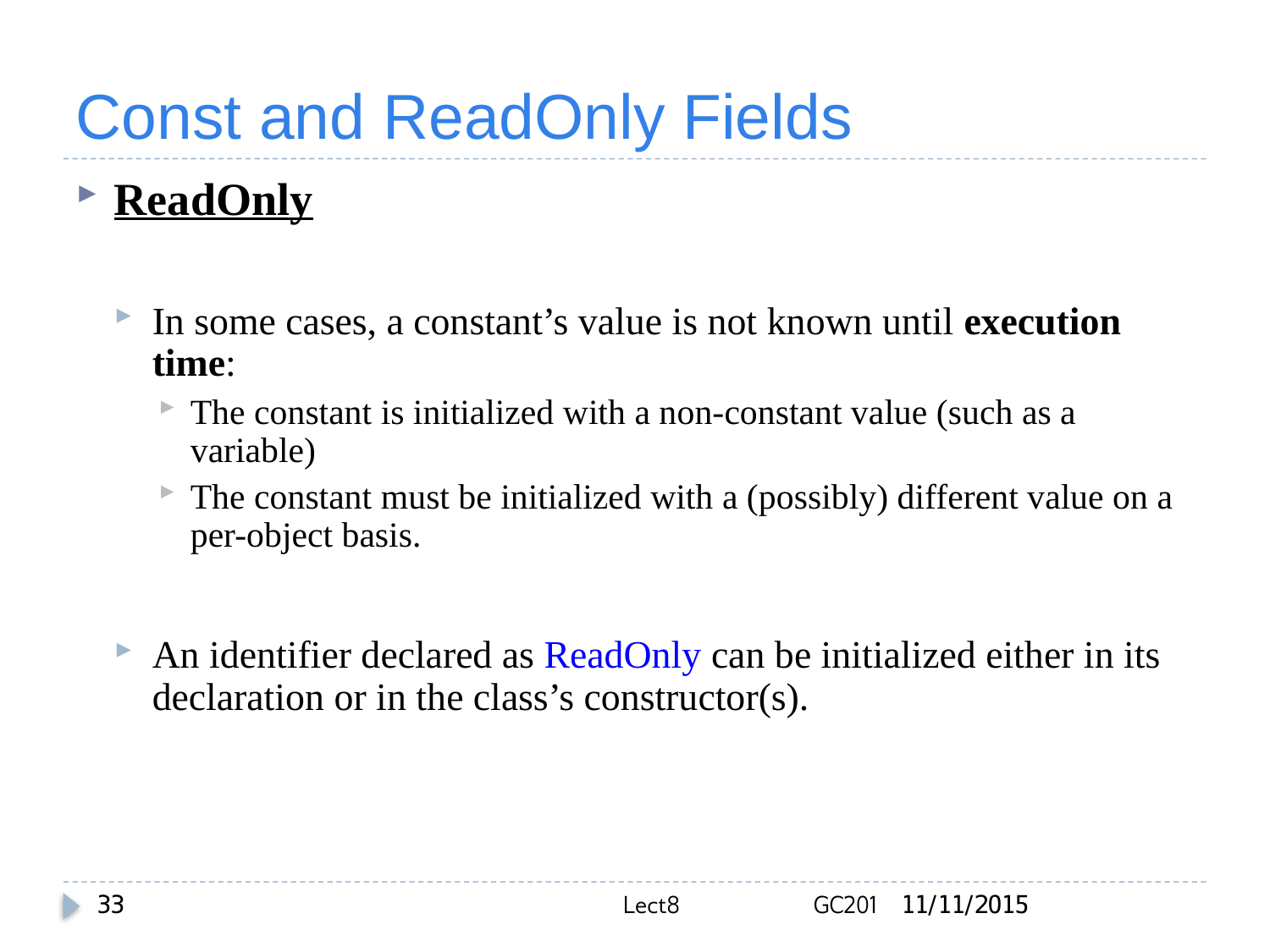

# Const and ReadOnly Fields
ReadOnly

In some cases, a constant’s value is not known until execution time:
The constant is initialized with a non-constant value (such as a variable)
The constant must be initialized with a (possibly) different value on a per-object basis.

An identifier declared as ReadOnly can be initialized either in its declaration or in the class’s constructor(s).
33
Lect8                  GC201
11/11/2015